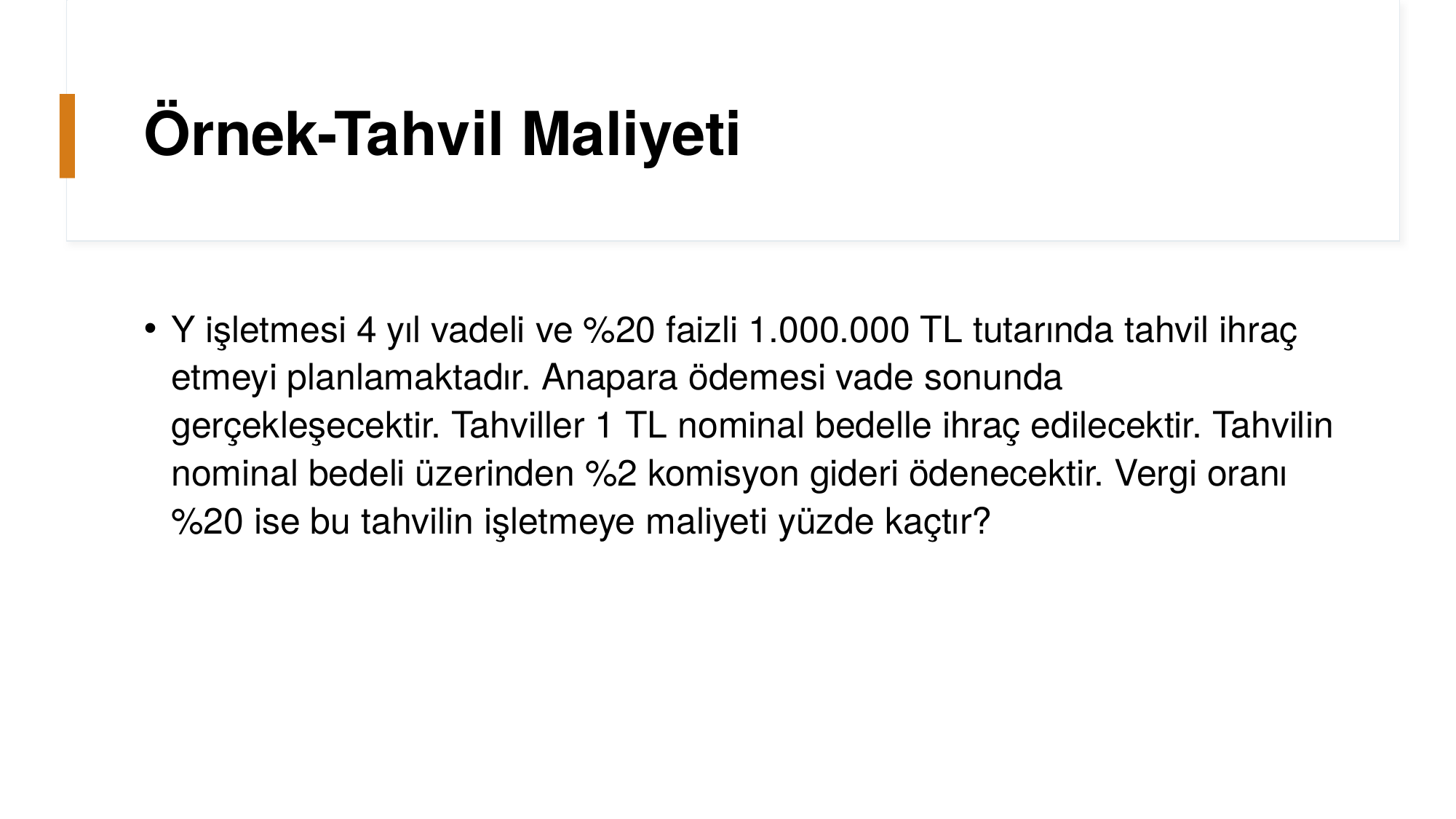

# Örnek-Tahvil Maliyeti
Y işletmesi 4 yıl vadeli ve %20 faizli 1.000.000 TL tutarında tahvil ihraç etmeyi planlamaktadır. Anapara ödemesi vade sonunda gerçekleşecektir. Tahviller 1 TL nominal bedelle ihraç edilecektir. Tahvilin nominal bedeli üzerinden %2 komisyon gideri ödenecektir. Vergi oranı %20 ise bu tahvilin işletmeye maliyeti yüzde kaçtır?